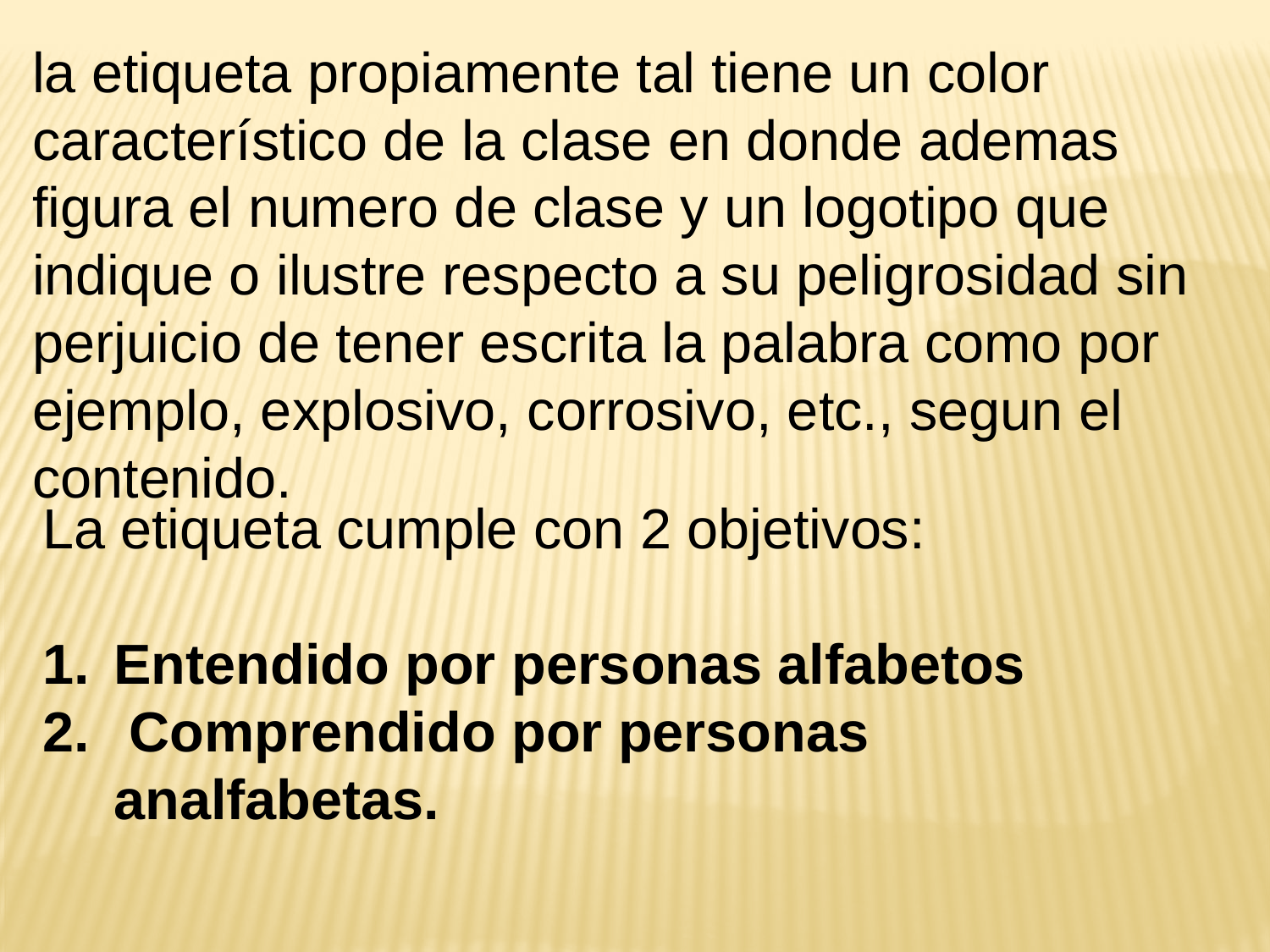

la etiqueta propiamente tal tiene un color característico de la clase en donde ademas figura el numero de clase y un logotipo que indique o ilustre respecto a su peligrosidad sin perjuicio de tener escrita la palabra como por ejemplo, explosivo, corrosivo, etc., segun el contenido.
La etiqueta cumple con 2 objetivos:

Entendido por personas alfabetos
 Comprendido por personas analfabetas.